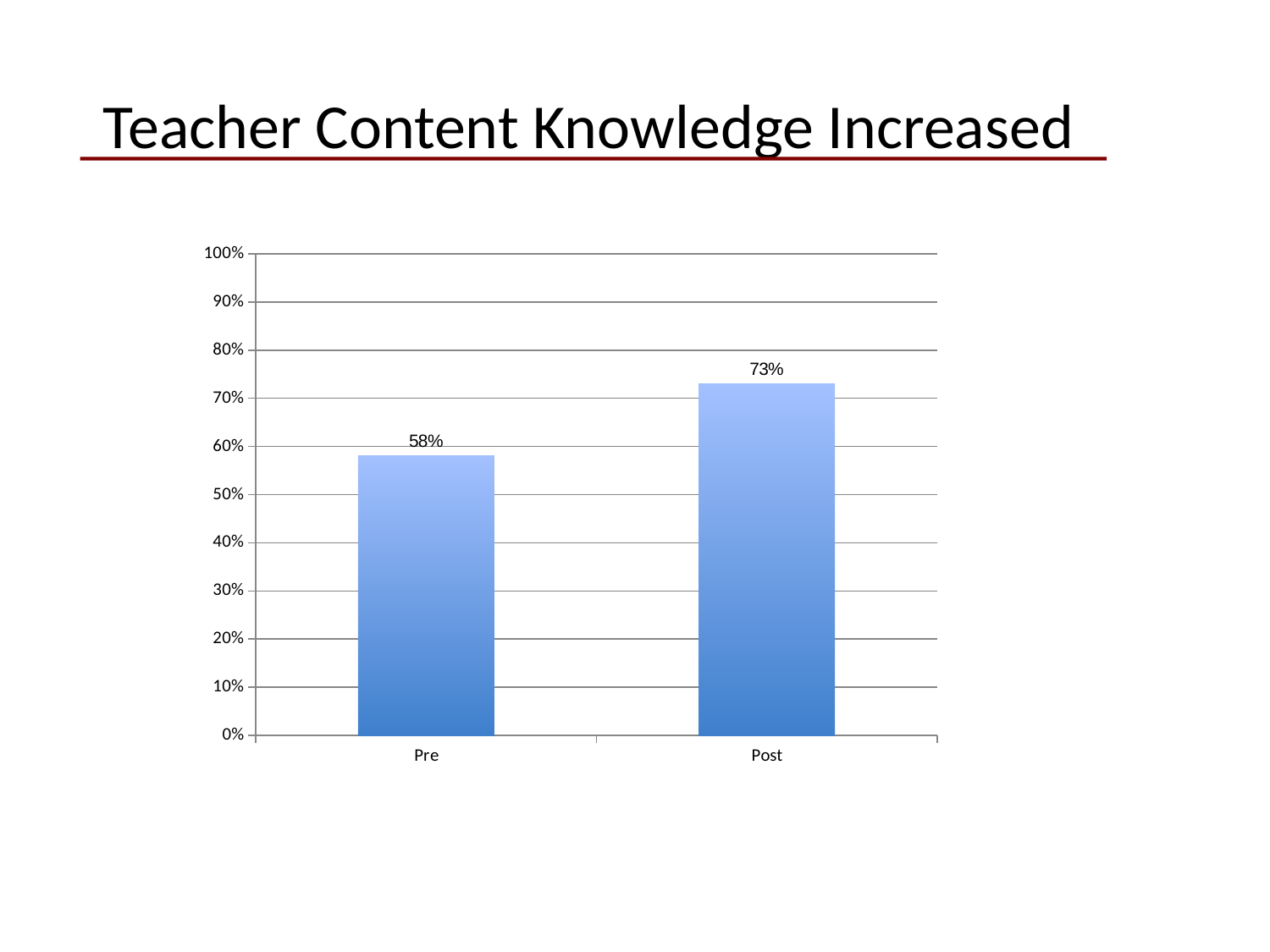

Teacher Content Knowledge Increased

### Chart

| Category |  |
|---|---|
| Pre | 0.58 |
| Post | 0.73 |